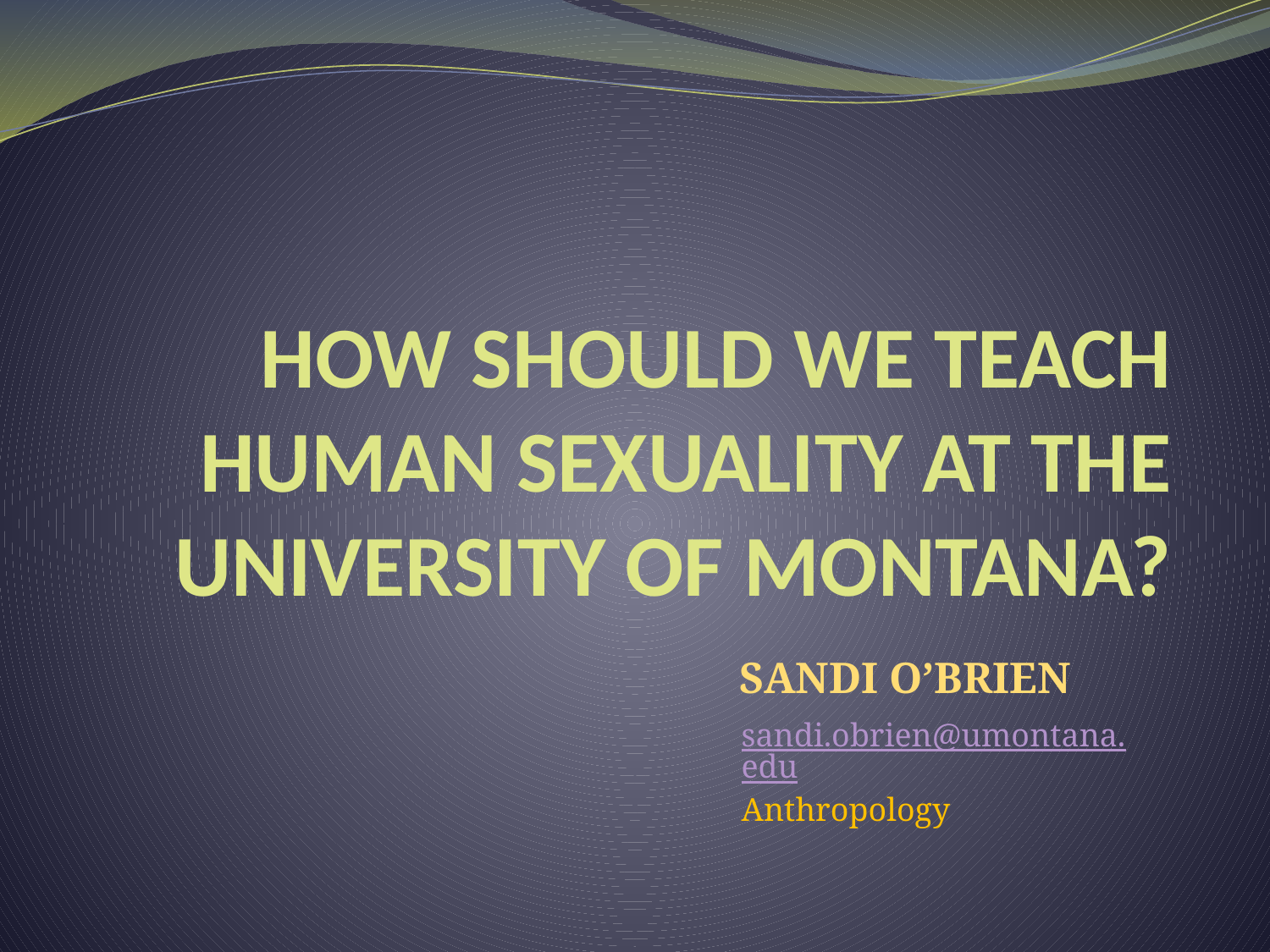

# HOW SHOULD WE TEACH HUMAN SEXUALITY AT THE UNIVERSITY OF MONTANA?
Sandi O’Brien
sandi.obrien@umontana.edu
Anthropology